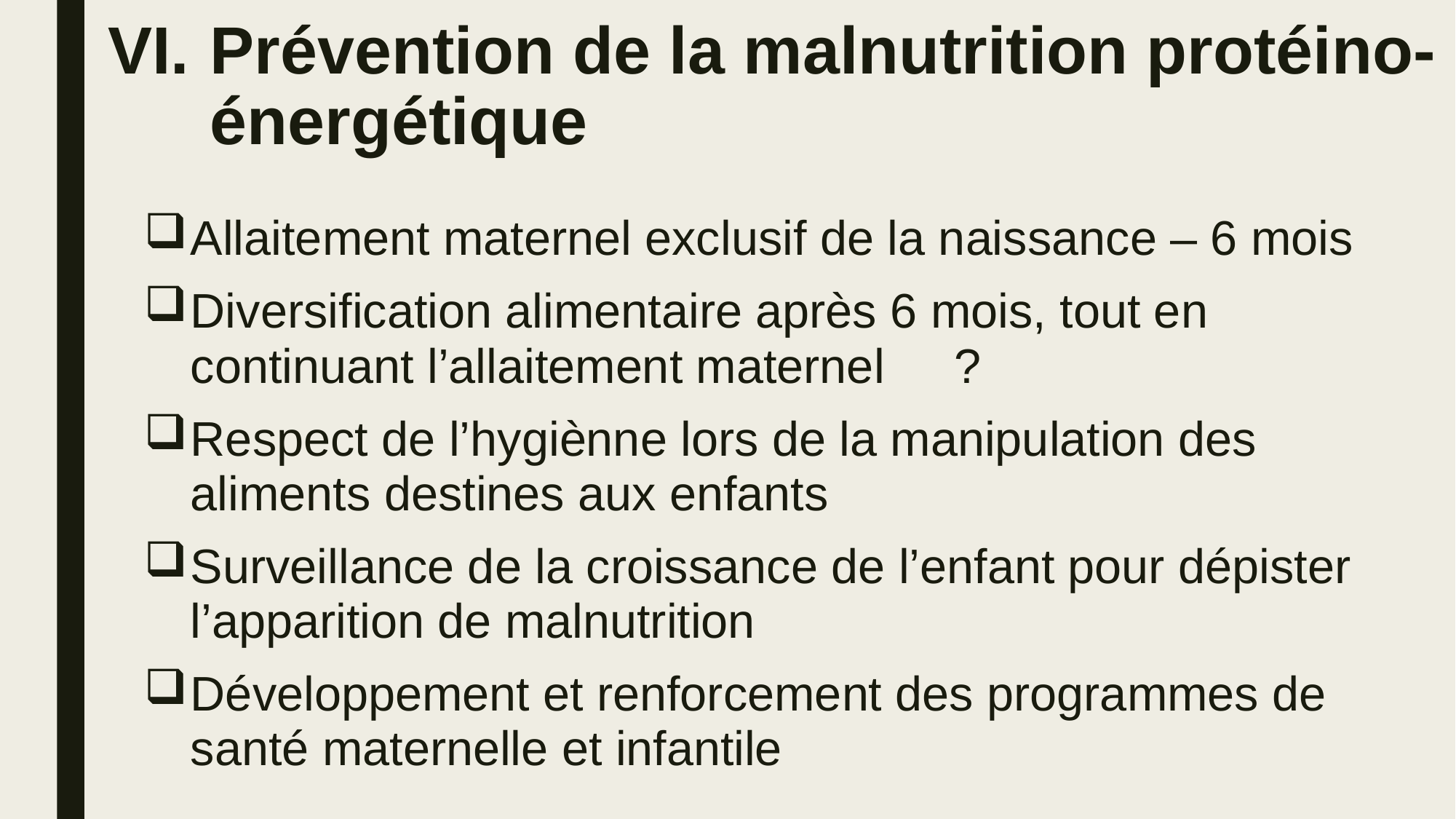

# Prévention de la malnutrition protéino- énergétique
Allaitement maternel exclusif de la naissance – 6 mois
Diversification alimentaire après 6 mois, tout en continuant l’allaitement maternel	?
Respect de l’hygiènne lors de la manipulation des aliments destines aux enfants
Surveillance de la croissance de l’enfant pour dépister l’apparition de malnutrition
Développement et renforcement des programmes de santé maternelle et infantile